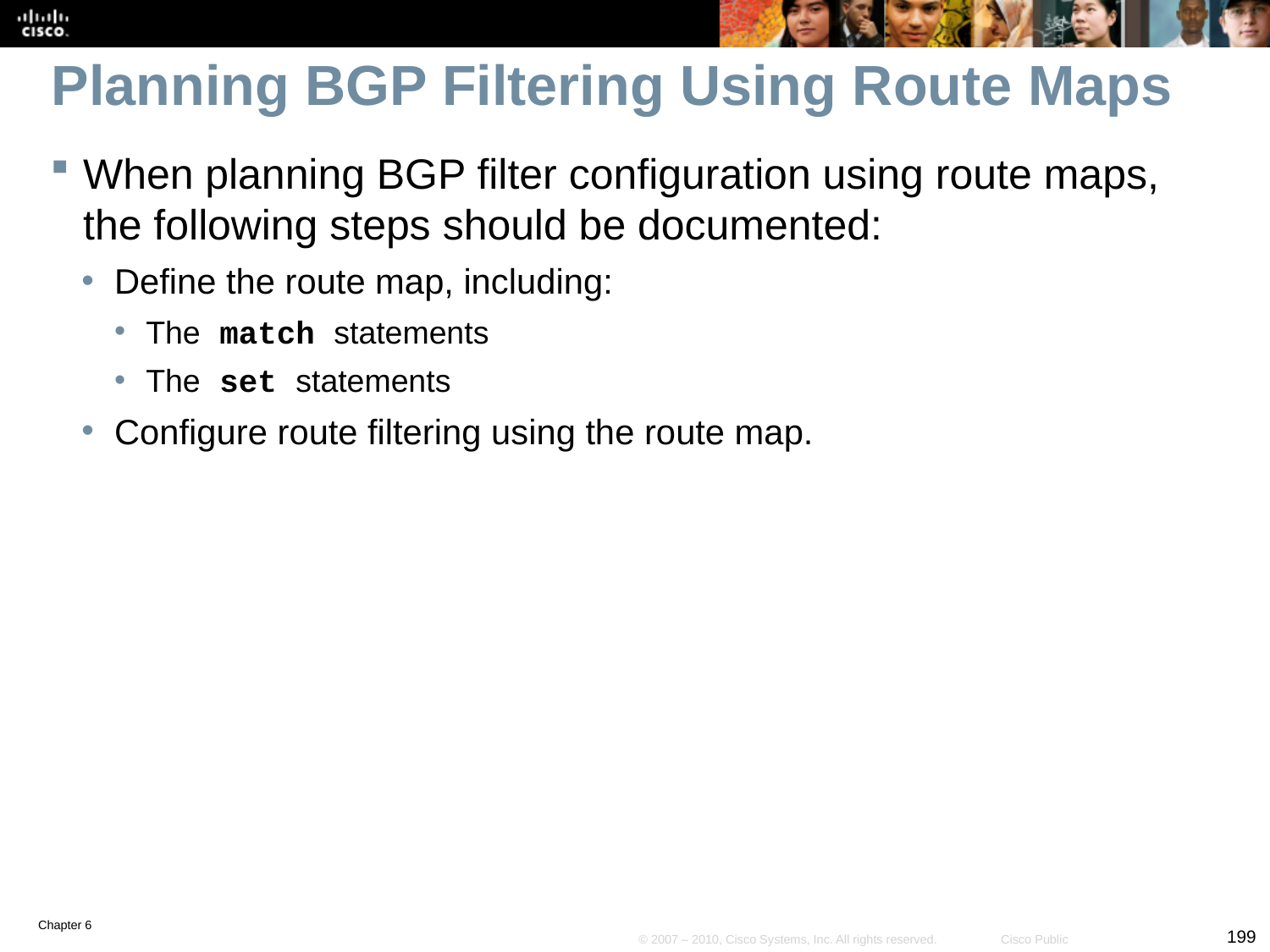

# Planning BGP Filtering Using Route Maps
When planning BGP filter configuration using route maps, the following steps should be documented:
Define the route map, including:
The match statements
The set statements
Configure route filtering using the route map.